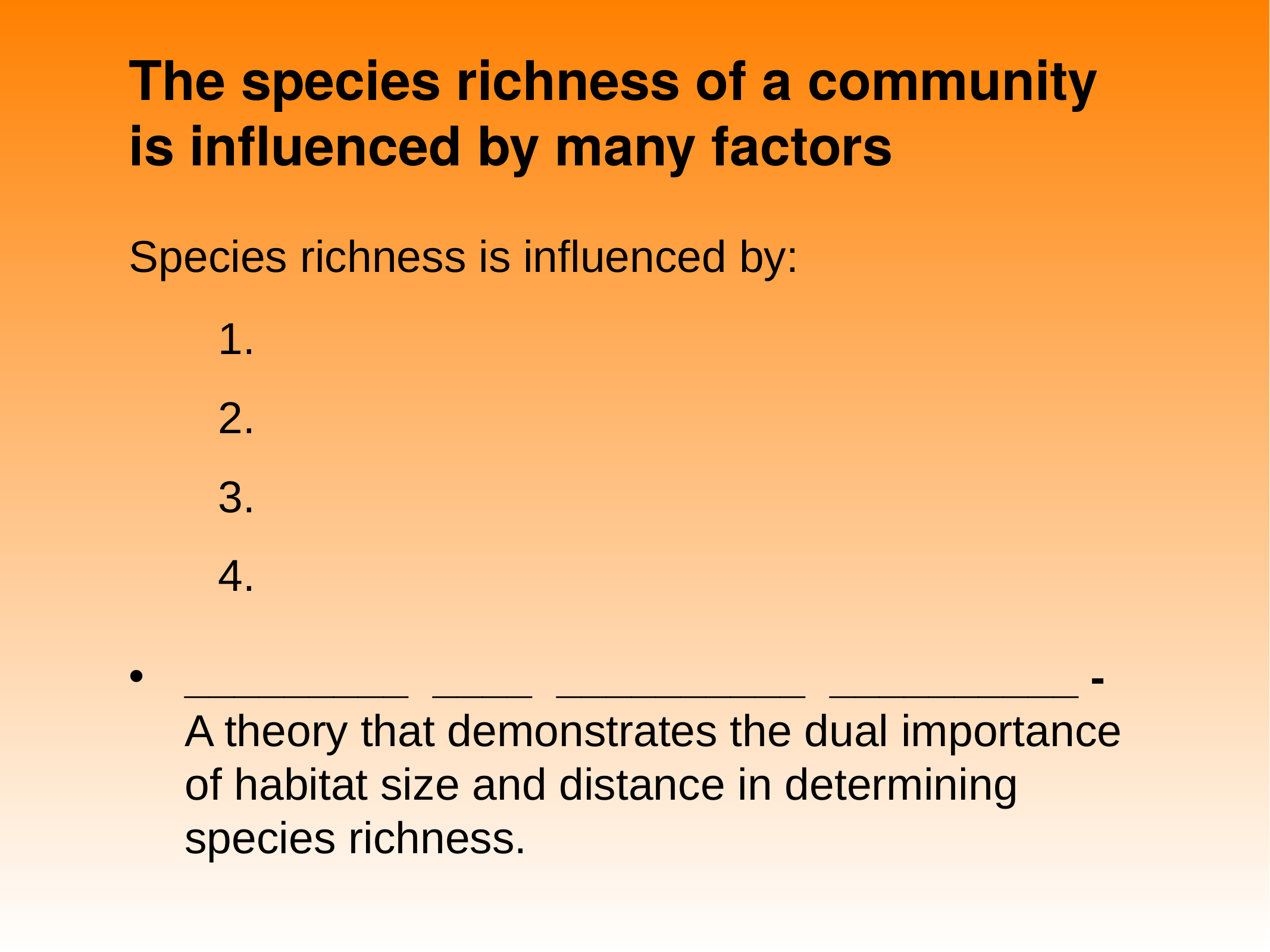

# The species richness of a community is influenced by many factors
Species richness is influenced by:
	1.
	2.
	3.
	4.
_________  ____  __________  __________ -   A theory that demonstrates the dual importance of habitat size and distance in determining species richness.